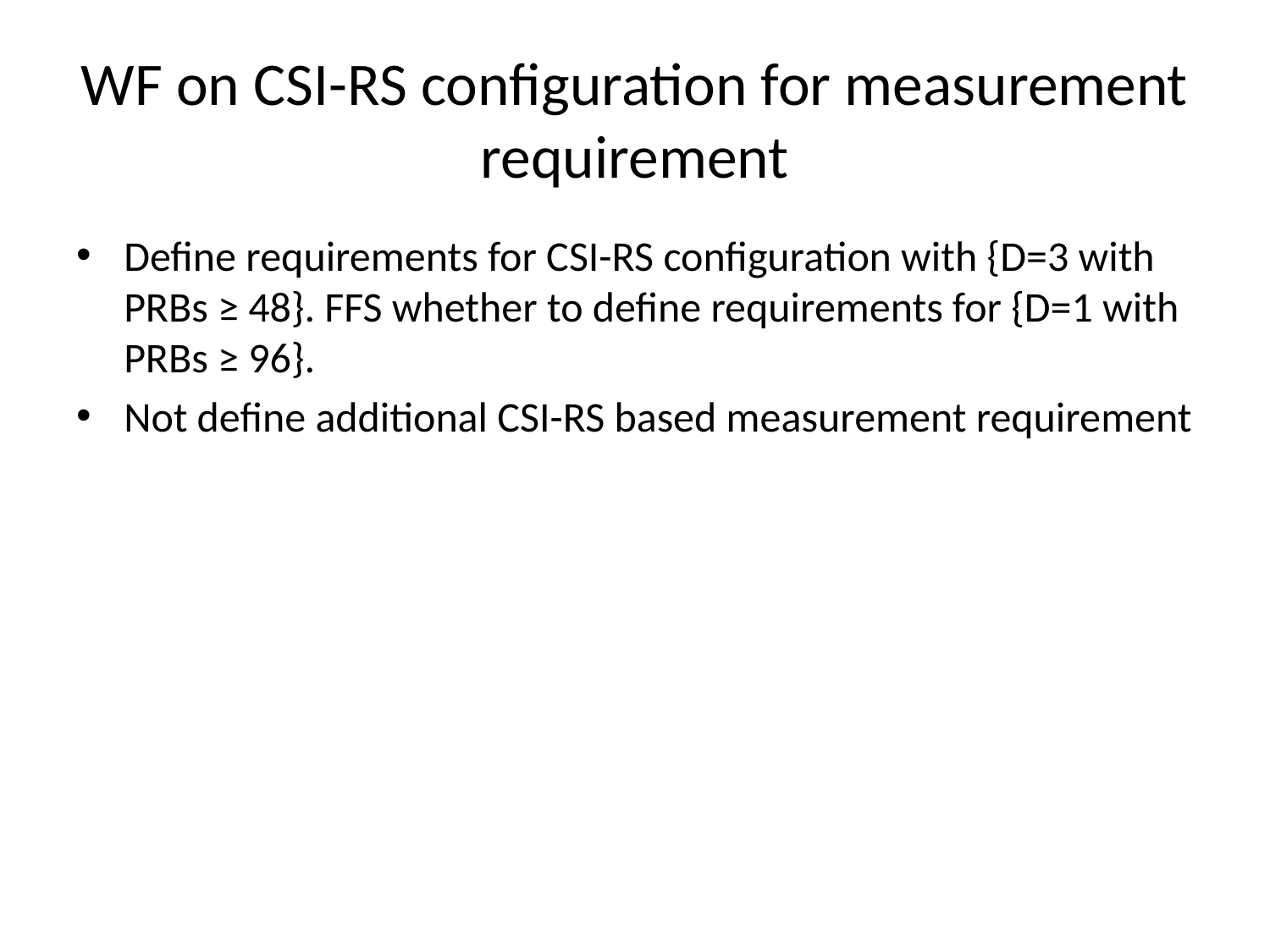

# WF on CSI-RS configuration for measurement requirement
Define requirements for CSI-RS configuration with {D=3 with PRBs ≥ 48}. FFS whether to define requirements for {D=1 with PRBs ≥ 96}.
Not define additional CSI-RS based measurement requirement